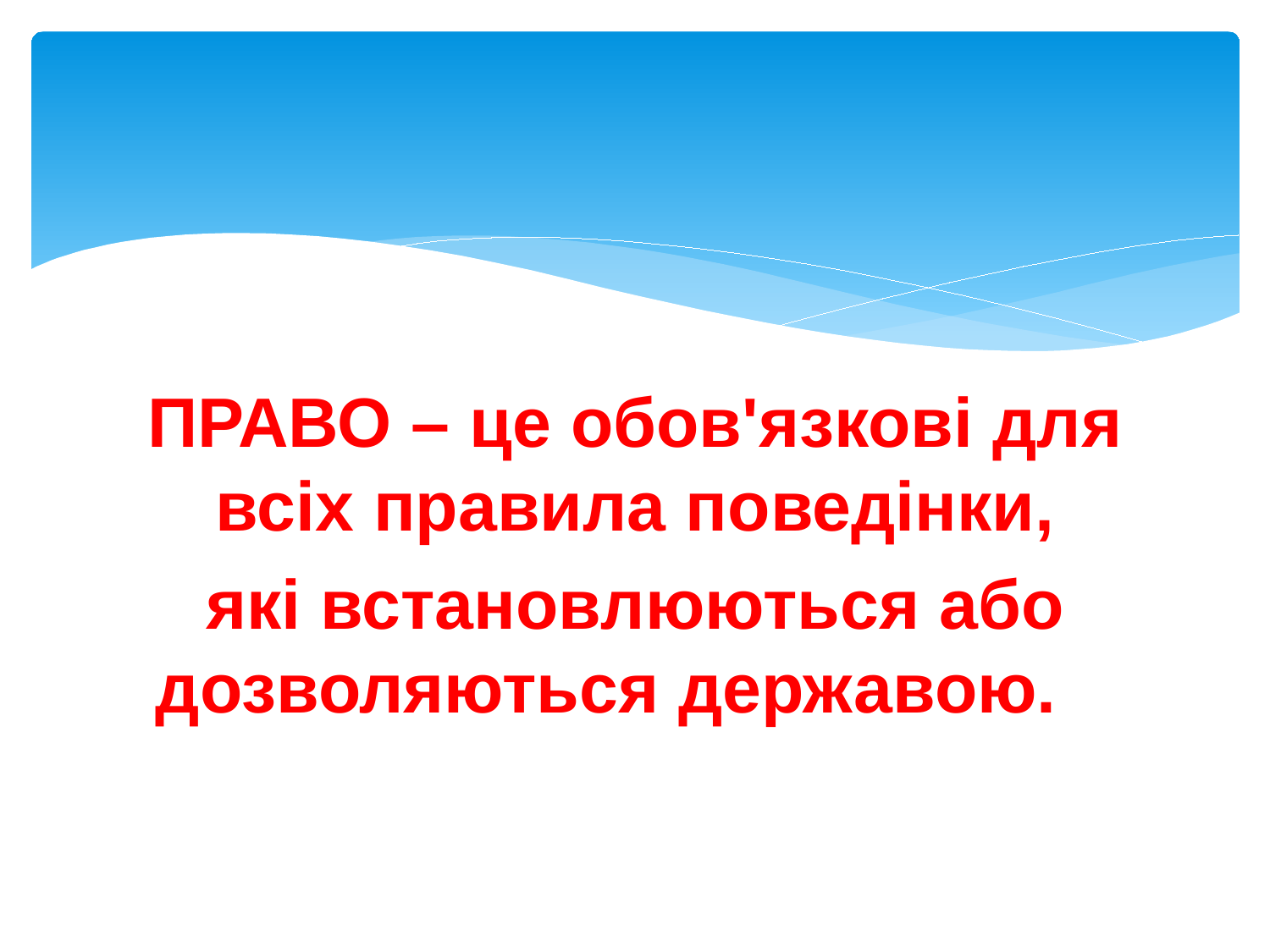

#
ПРАВО – це обов'язкові для всіх правила поведінки,
які встановлюються або дозволяються державою.